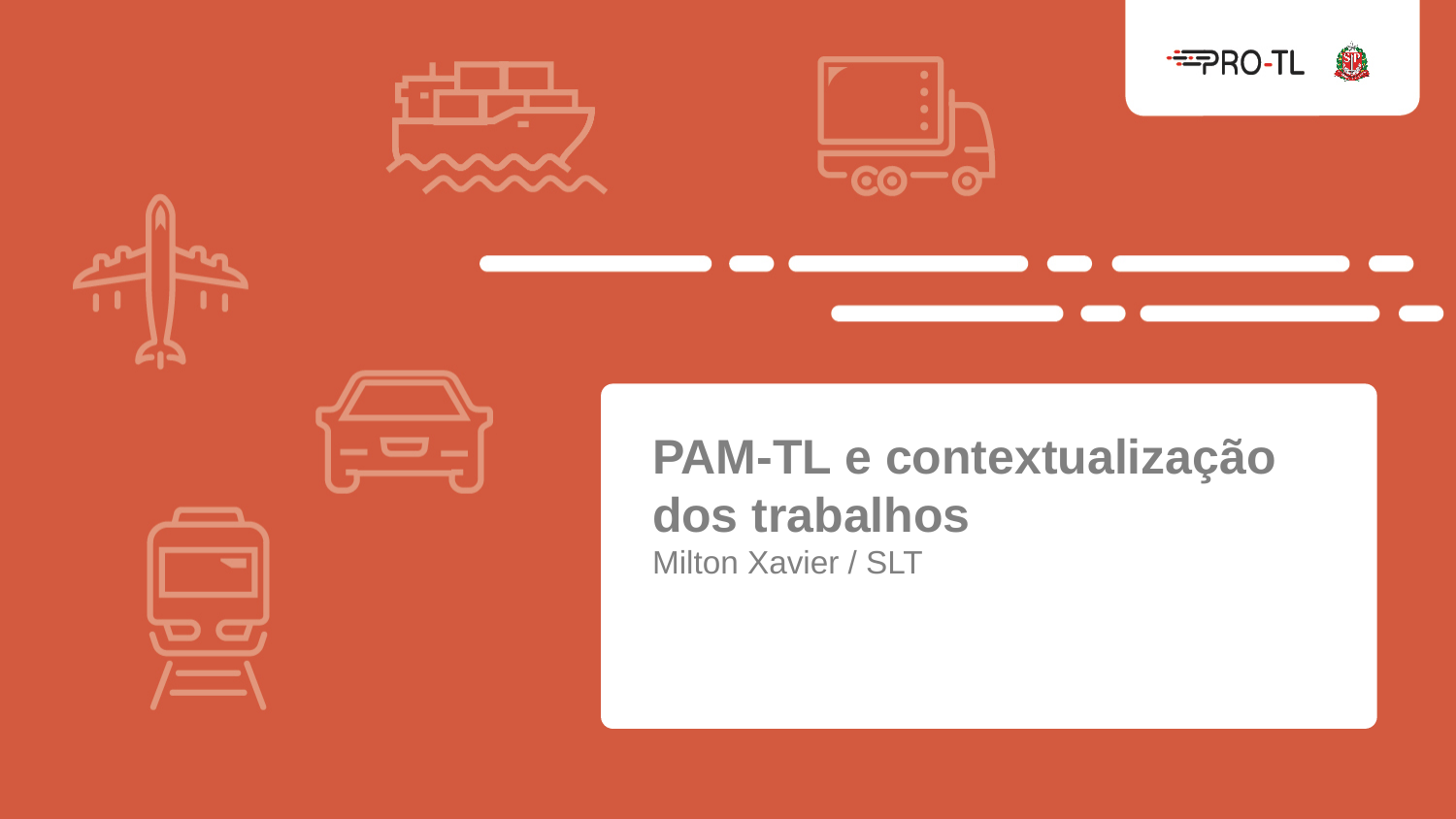

PAM-TL e contextualização dos trabalhos
Milton Xavier / SLT